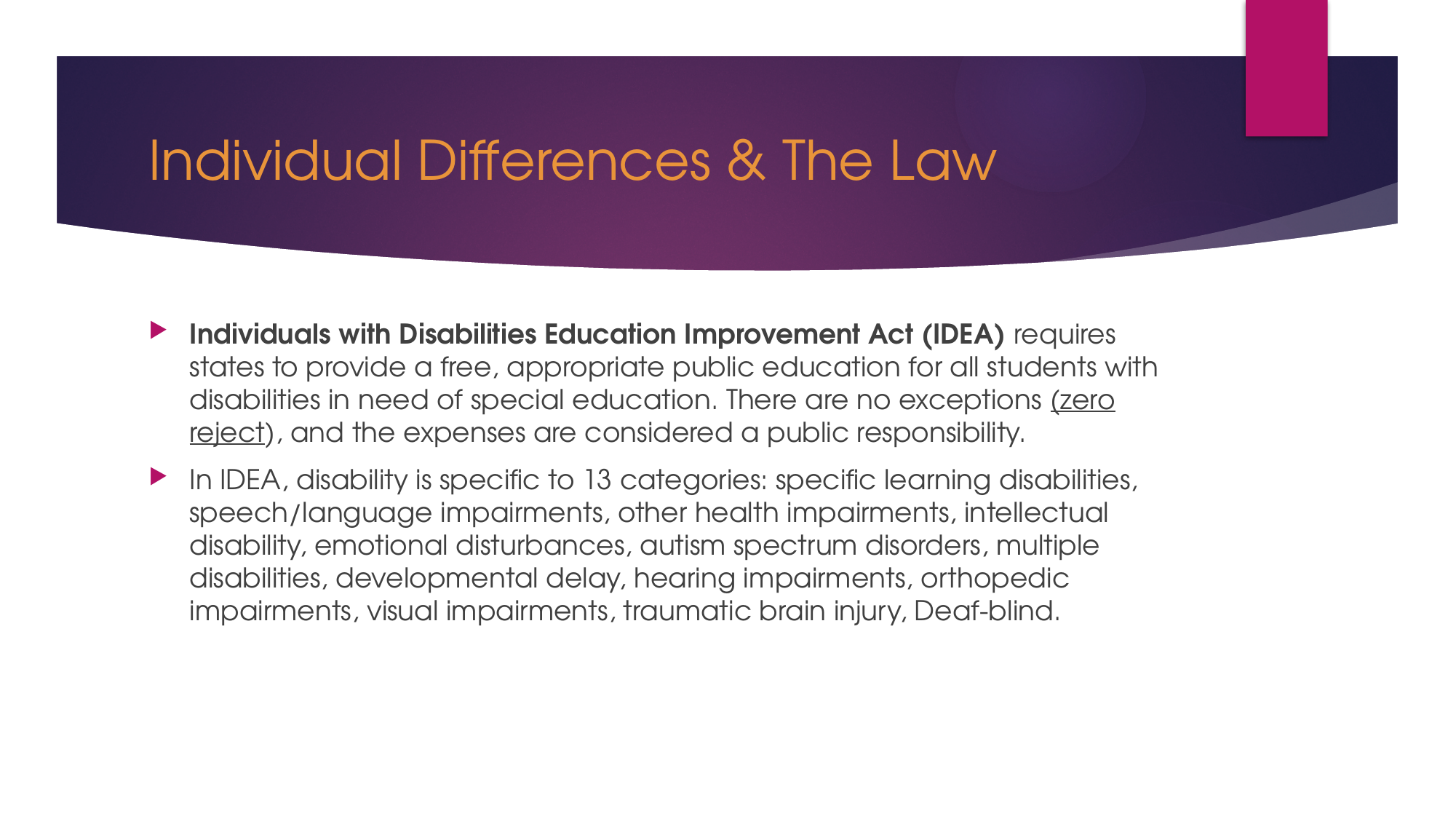

# Individual Differences & The Law
Individuals with Disabilities Education Improvement Act (IDEA) requires states to provide a free, appropriate public education for all students with disabilities in need of special education. There are no exceptions (zero reject), and the expenses are considered a public responsibility.
In IDEA, disability is specific to 13 categories: specific learning disabilities, speech/language impairments, other health impairments, intellectual disability, emotional disturbances, autism spectrum disorders, multiple disabilities, developmental delay, hearing impairments, orthopedic impairments, visual impairments, traumatic brain injury, Deaf-blind.